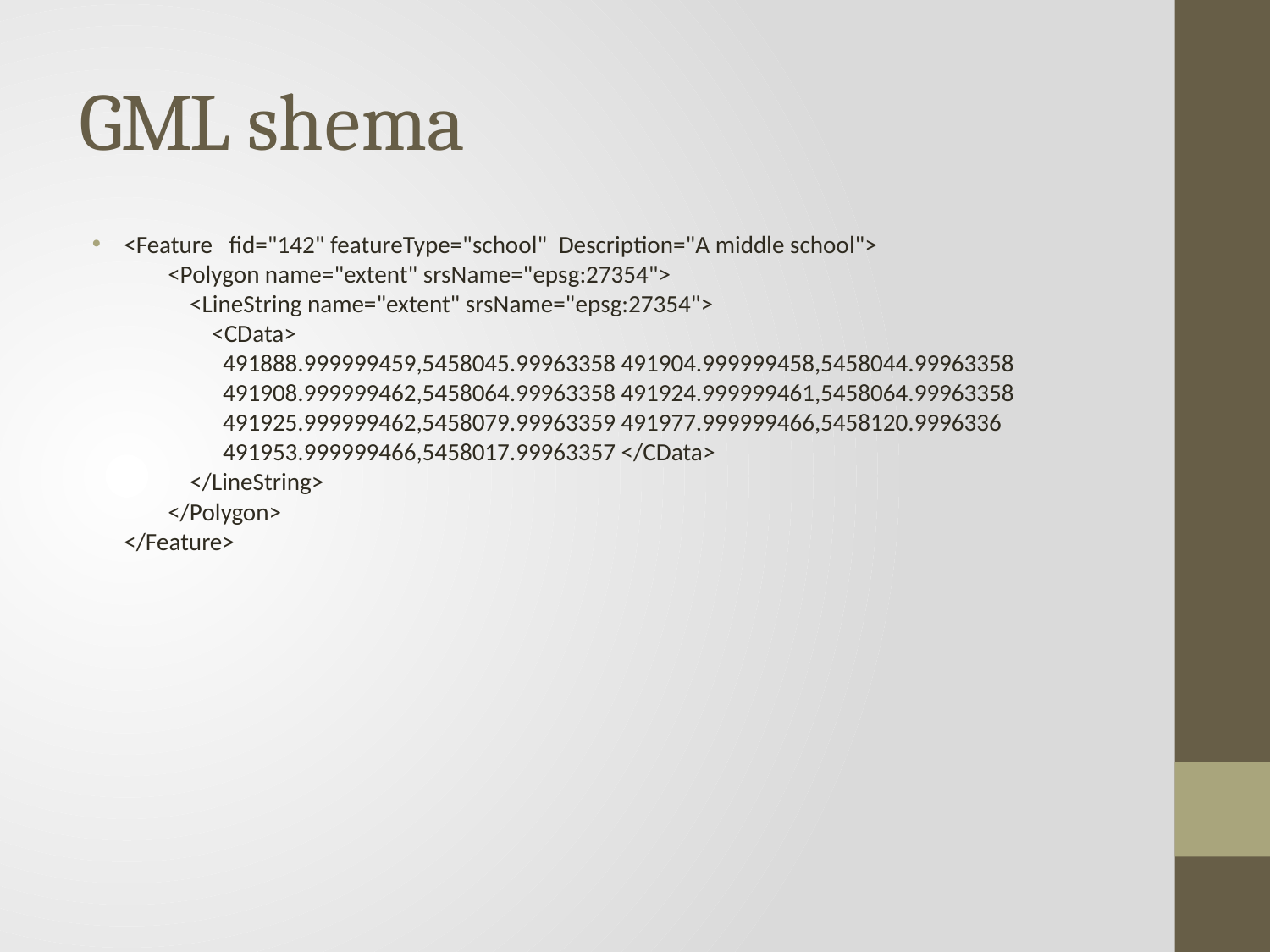

# GML shema
<Feature   fid="142" featureType="school"  Description="A middle school"> 
        <Polygon name="extent" srsName="epsg:27354"> 
            <LineString name="extent" srsName="epsg:27354"> 
                <CData> 
                  491888.999999459,5458045.99963358 491904.999999458,5458044.99963358 
                  491908.999999462,5458064.99963358 491924.999999461,5458064.99963358 
                  491925.999999462,5458079.99963359 491977.999999466,5458120.9996336 
                  491953.999999466,5458017.99963357 </CData> 
            </LineString> 
        </Polygon> 
</Feature>